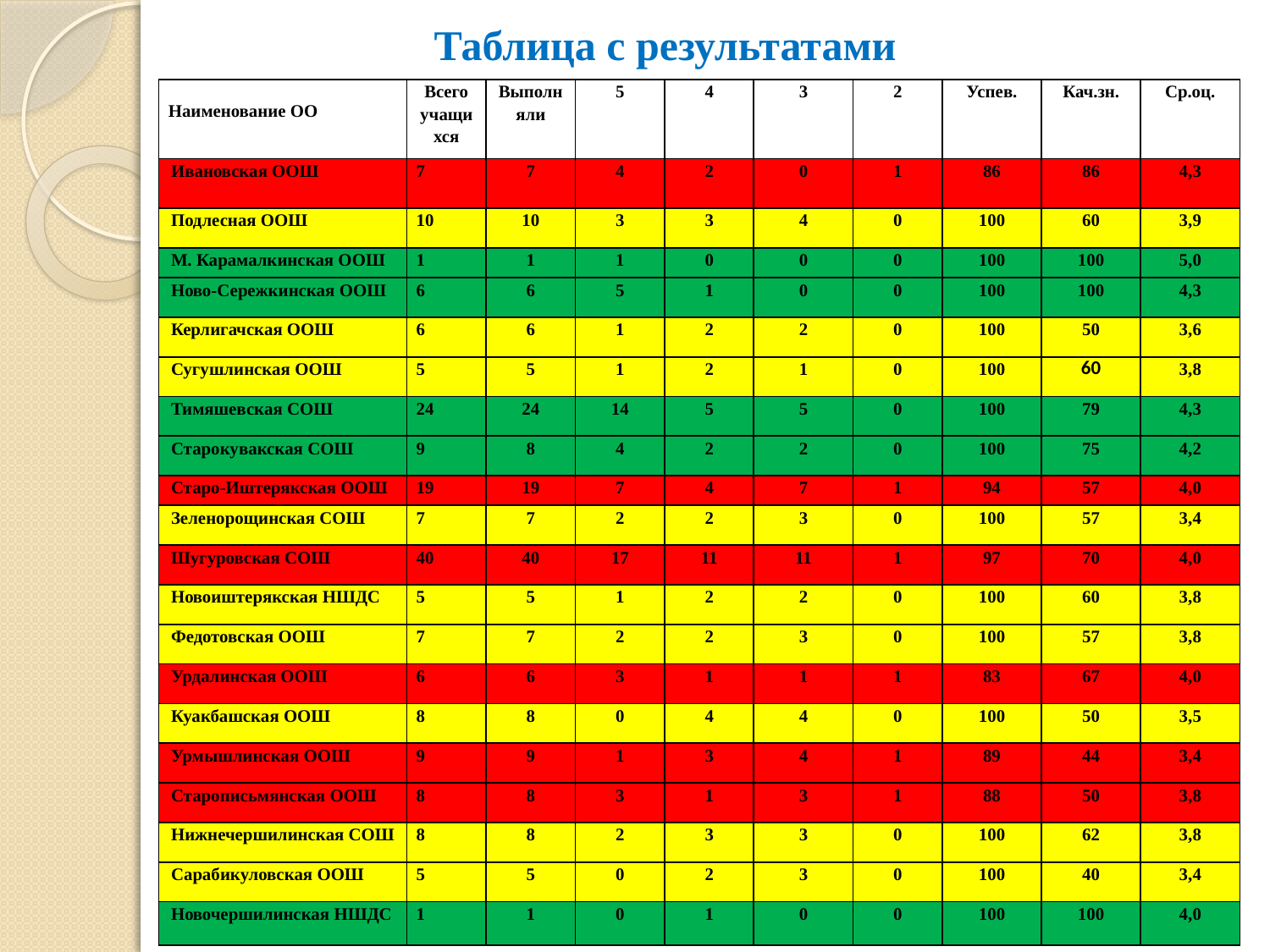

# Таблица с результатами
| Наименование ОО | Всего учащихся | Выполняли | 5 | 4 | 3 | 2 | Успев. | Кач.зн. | Ср.оц. |
| --- | --- | --- | --- | --- | --- | --- | --- | --- | --- |
| Ивановская ООШ | 7 | 7 | 4 | 2 | 0 | 1 | 86 | 86 | 4,3 |
| Подлесная ООШ | 10 | 10 | 3 | 3 | 4 | 0 | 100 | 60 | 3,9 |
| М. Карамалкинская ООШ | 1 | 1 | 1 | 0 | 0 | 0 | 100 | 100 | 5,0 |
| Ново-Сережкинская ООШ | 6 | 6 | 5 | 1 | 0 | 0 | 100 | 100 | 4,3 |
| Керлигачская ООШ | 6 | 6 | 1 | 2 | 2 | 0 | 100 | 50 | 3,6 |
| Сугушлинская ООШ | 5 | 5 | 1 | 2 | 1 | 0 | 100 | 60 | 3,8 |
| Тимяшевская СОШ | 24 | 24 | 14 | 5 | 5 | 0 | 100 | 79 | 4,3 |
| Старокувакская СОШ | 9 | 8 | 4 | 2 | 2 | 0 | 100 | 75 | 4,2 |
| Старо-Иштерякская ООШ | 19 | 19 | 7 | 4 | 7 | 1 | 94 | 57 | 4,0 |
| Зеленорощинская СОШ | 7 | 7 | 2 | 2 | 3 | 0 | 100 | 57 | 3,4 |
| Шугуровская СОШ | 40 | 40 | 17 | 11 | 11 | 1 | 97 | 70 | 4,0 |
| Новоиштерякская НШДС | 5 | 5 | 1 | 2 | 2 | 0 | 100 | 60 | 3,8 |
| Федотовская ООШ | 7 | 7 | 2 | 2 | 3 | 0 | 100 | 57 | 3,8 |
| Урдалинская ООШ | 6 | 6 | 3 | 1 | 1 | 1 | 83 | 67 | 4,0 |
| Куакбашская ООШ | 8 | 8 | 0 | 4 | 4 | 0 | 100 | 50 | 3,5 |
| Урмышлинская ООШ | 9 | 9 | 1 | 3 | 4 | 1 | 89 | 44 | 3,4 |
| Старописьмянская ООШ | 8 | 8 | 3 | 1 | 3 | 1 | 88 | 50 | 3,8 |
| Нижнечершилинская СОШ | 8 | 8 | 2 | 3 | 3 | 0 | 100 | 62 | 3,8 |
| Сарабикуловская ООШ | 5 | 5 | 0 | 2 | 3 | 0 | 100 | 40 | 3,4 |
| Новочершилинская НШДС | 1 | 1 | 0 | 1 | 0 | 0 | 100 | 100 | 4,0 |